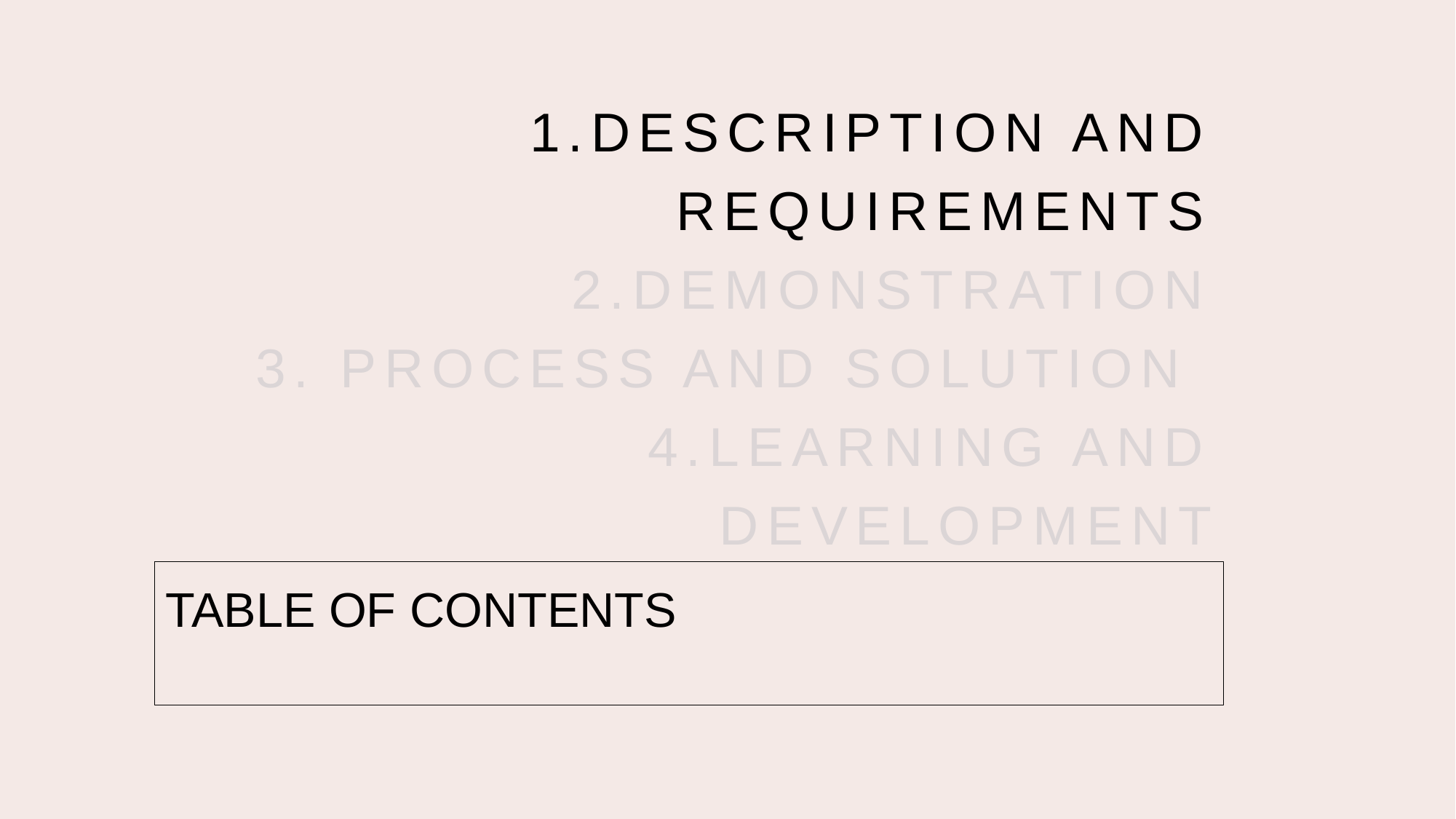

# 1.Description and REQUIREMENTS 2.DEMONSTRATION 3. PROCESS AND SOLUTION 4.Learning and development
TABLE OF CONTENTS